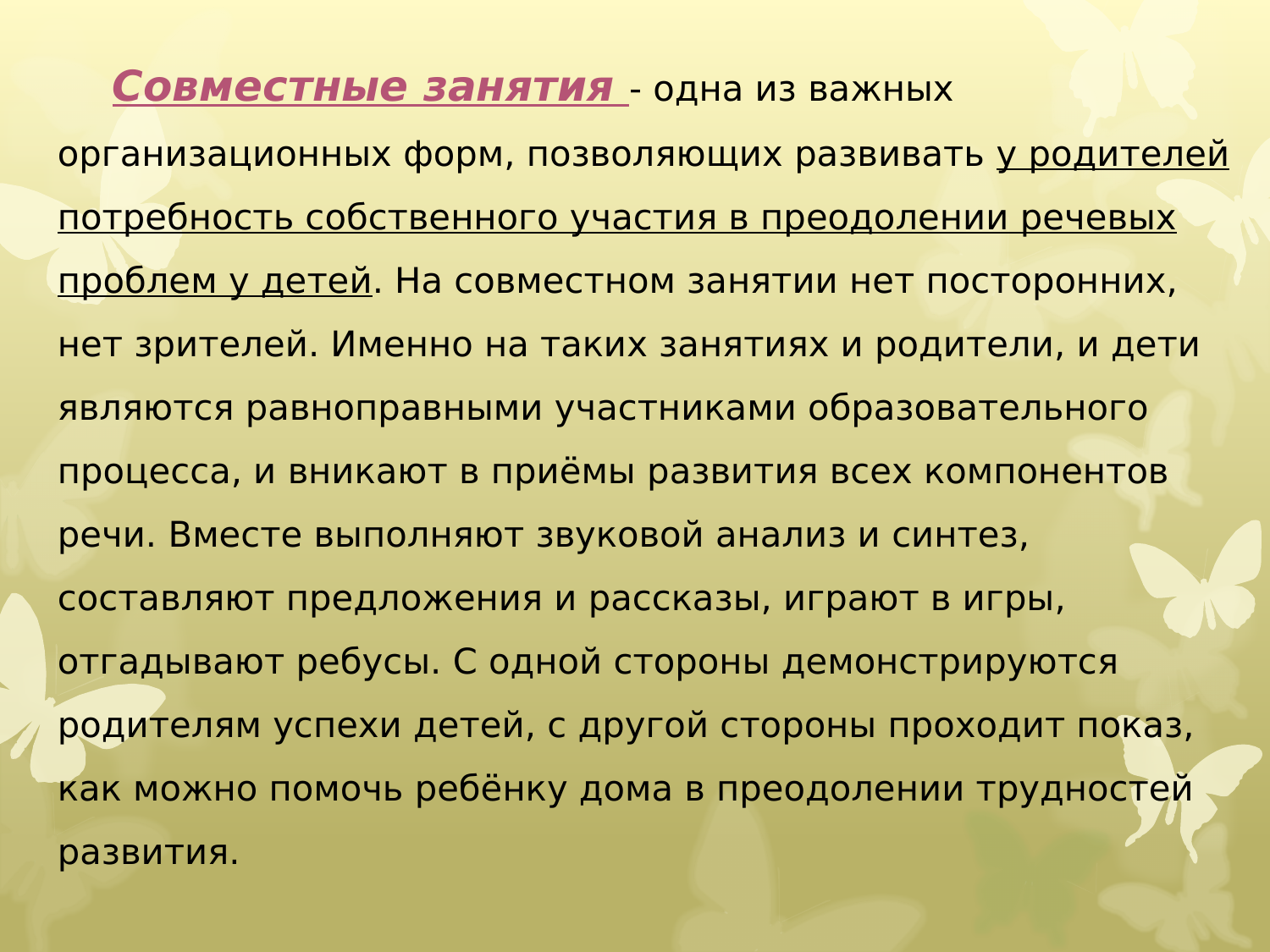

Совместные занятия - одна из важных организационных форм, позволяющих развивать у родителей потребность собственного участия в преодолении речевых проблем у детей. На совместном занятии нет посторонних, нет зрителей. Именно на таких занятиях и родители, и дети являются равноправными участниками образовательного процесса, и вникают в приёмы развития всех компонентов речи. Вместе выполняют звуковой анализ и синтез, составляют предложения и рассказы, играют в игры, отгадывают ребусы. С одной стороны демонстрируются родителям успехи детей, с другой стороны проходит показ, как можно помочь ребёнку дома в преодолении трудностей развития.